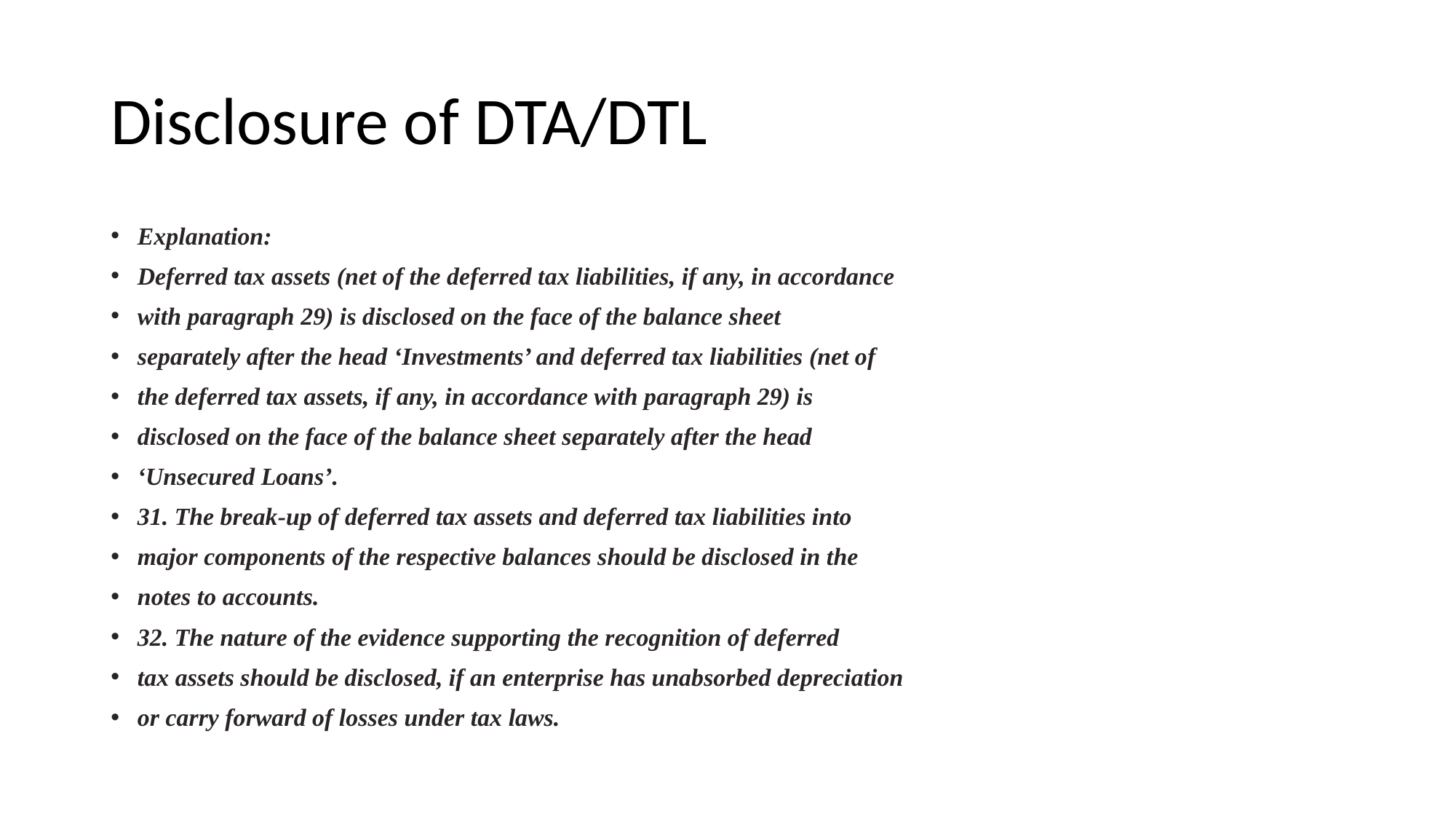

# Disclosure of DTA/DTL
Explanation:
Deferred tax assets (net of the deferred tax liabilities, if any, in accordance
with paragraph 29) is disclosed on the face of the balance sheet
separately after the head ‘Investments’ and deferred tax liabilities (net of
the deferred tax assets, if any, in accordance with paragraph 29) is
disclosed on the face of the balance sheet separately after the head
‘Unsecured Loans’.
31. The break-up of deferred tax assets and deferred tax liabilities into
major components of the respective balances should be disclosed in the
notes to accounts.
32. The nature of the evidence supporting the recognition of deferred
tax assets should be disclosed, if an enterprise has unabsorbed depreciation
or carry forward of losses under tax laws.